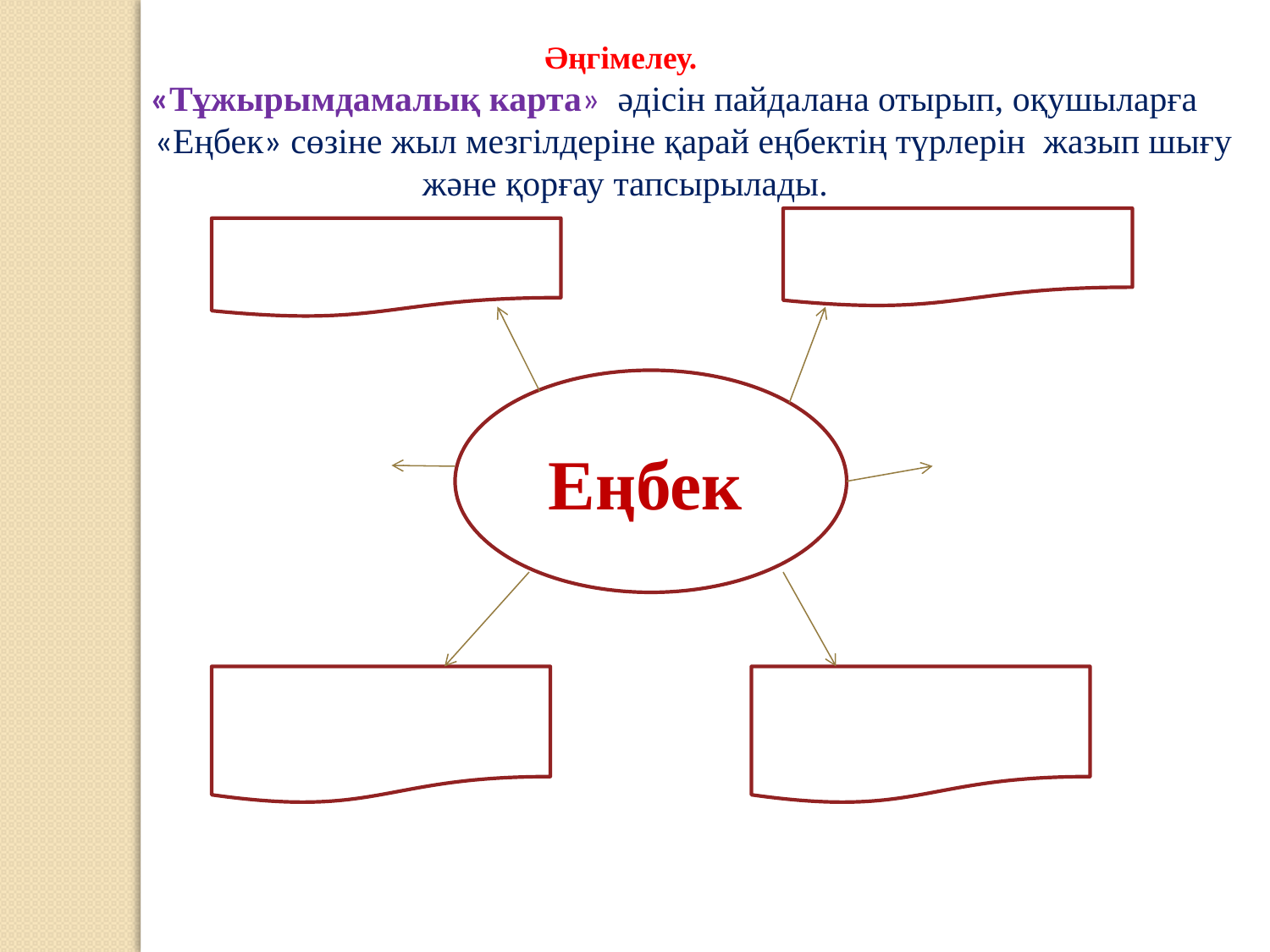

Әңгімелеу.
             «Тұжырымдамалық карта»  әдісін пайдалана отырып, оқушыларға
                 «Еңбек» сөзіне жыл мезгілдеріне қарай еңбектің түрлерін  жазып шығу және қорғау тапсырылады.

Еңбек